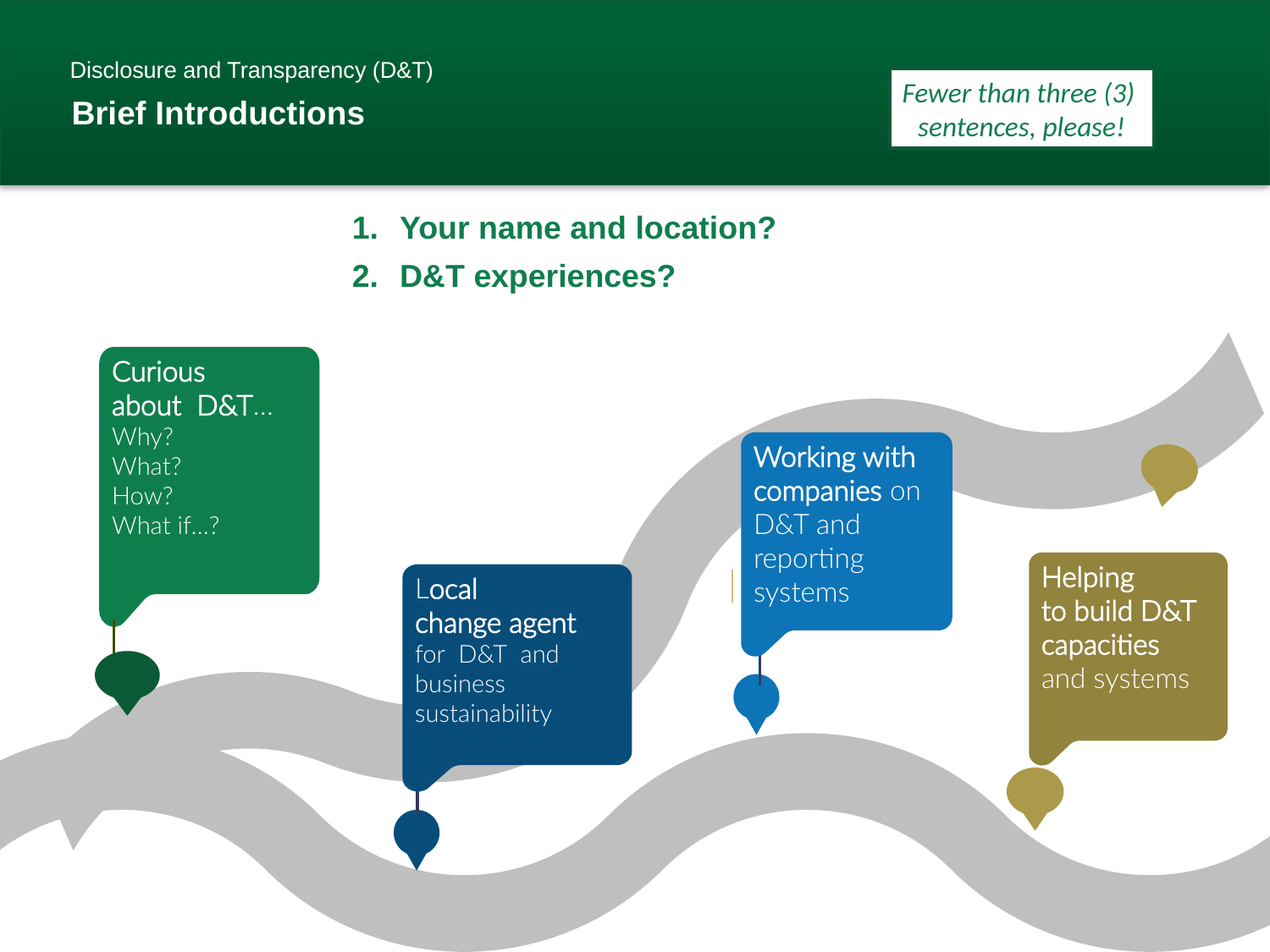

Disclosure and Transparency (D&T)
       Brief Introductions

Fewer than three (3)
sentences, please!

Your name and location?
D&T experiences?
Curious
about  D&T…
Why?
What?
How?
What if…?
Working with
companies on
D&T and
reporting
systems

Helping
to build D&T
capacities
and systems

Local
change agent
for  D&T  and
business
sustainability